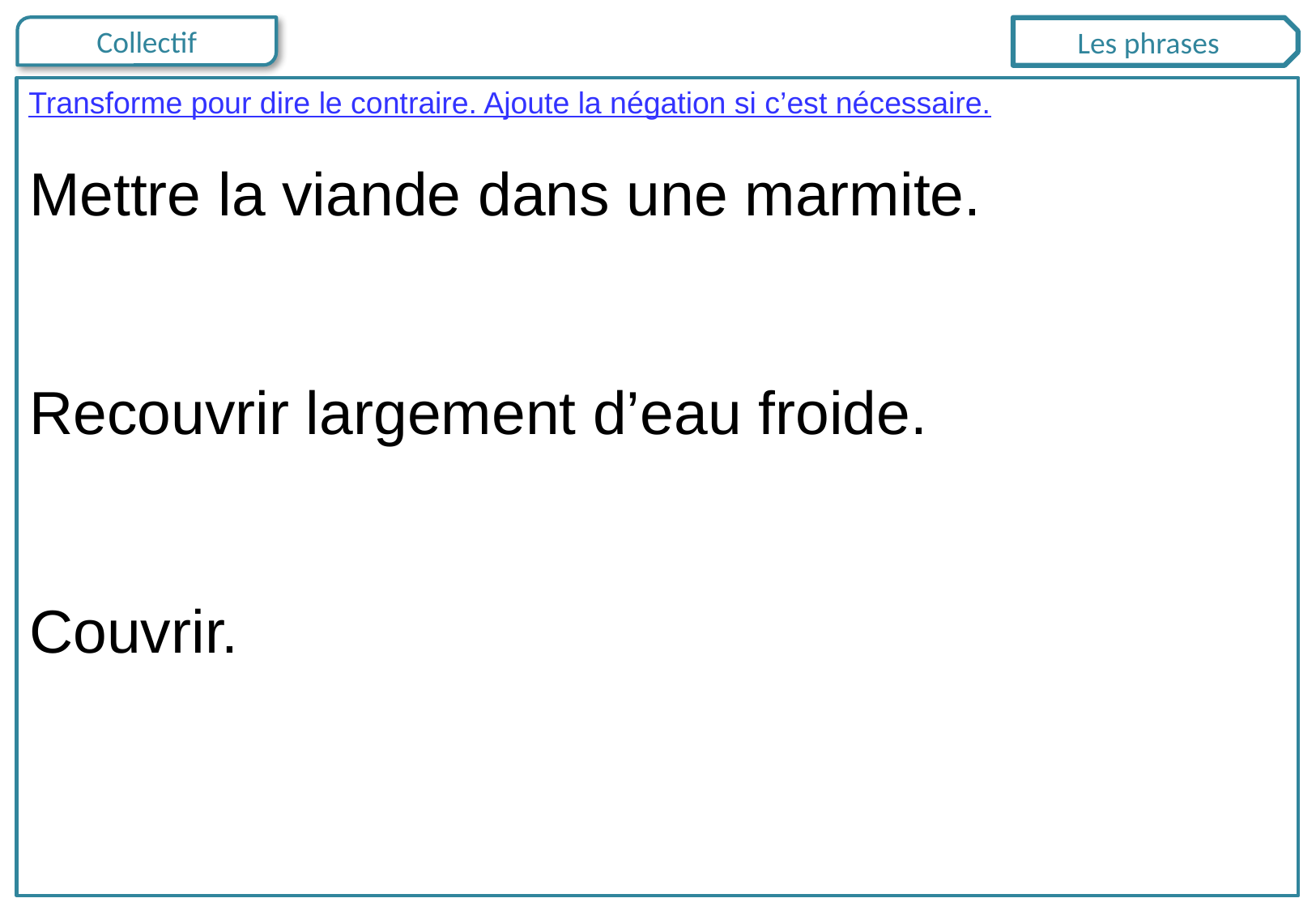

Les phrases
Transforme pour dire le contraire. Ajoute la négation si c’est nécessaire.
Mettre la viande dans une marmite.

Recouvrir largement d’eau froide.

Couvrir.